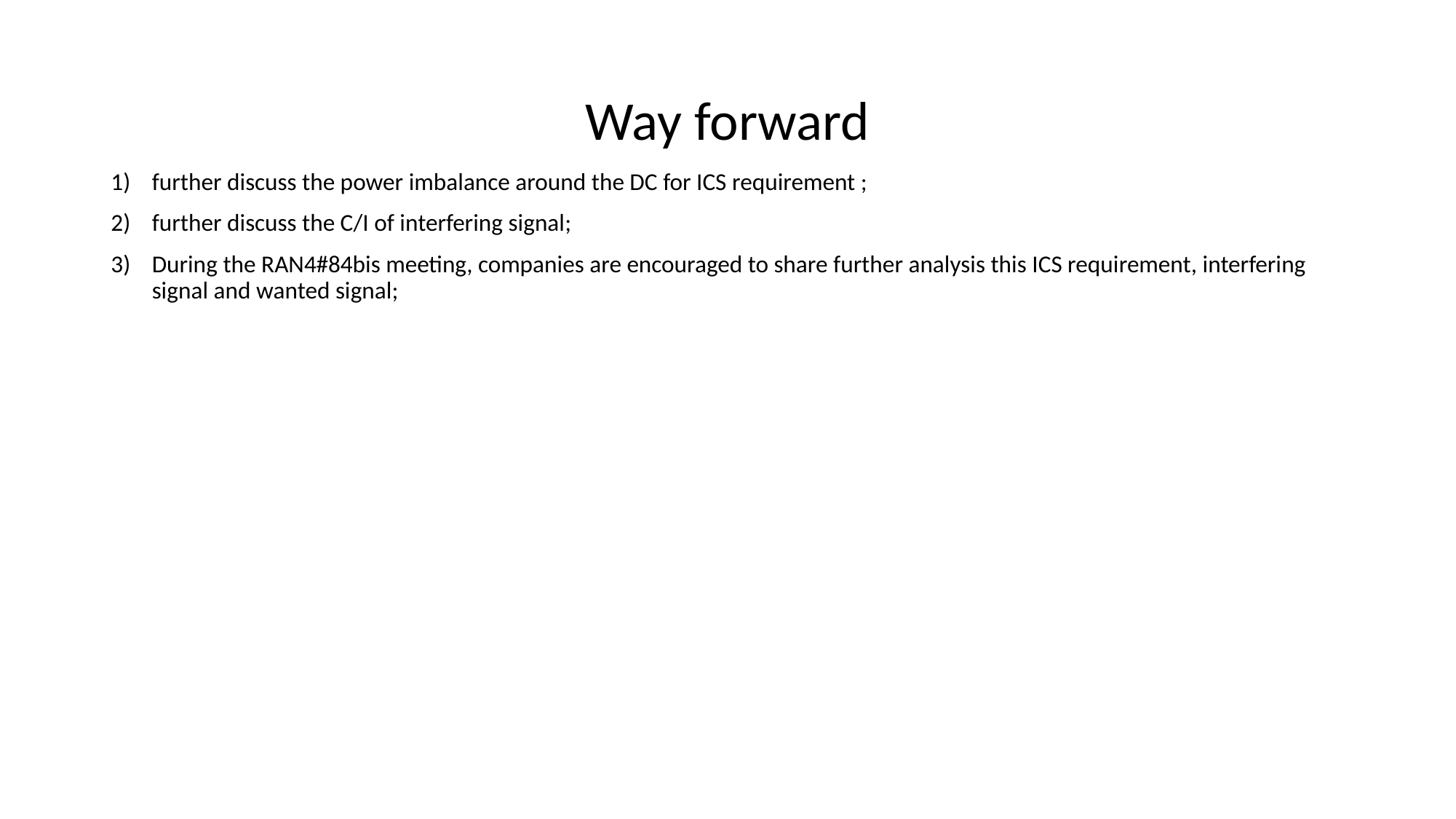

# Way forward
further discuss the power imbalance around the DC for ICS requirement ;
further discuss the C/I of interfering signal;
During the RAN4#84bis meeting, companies are encouraged to share further analysis this ICS requirement, interfering signal and wanted signal;